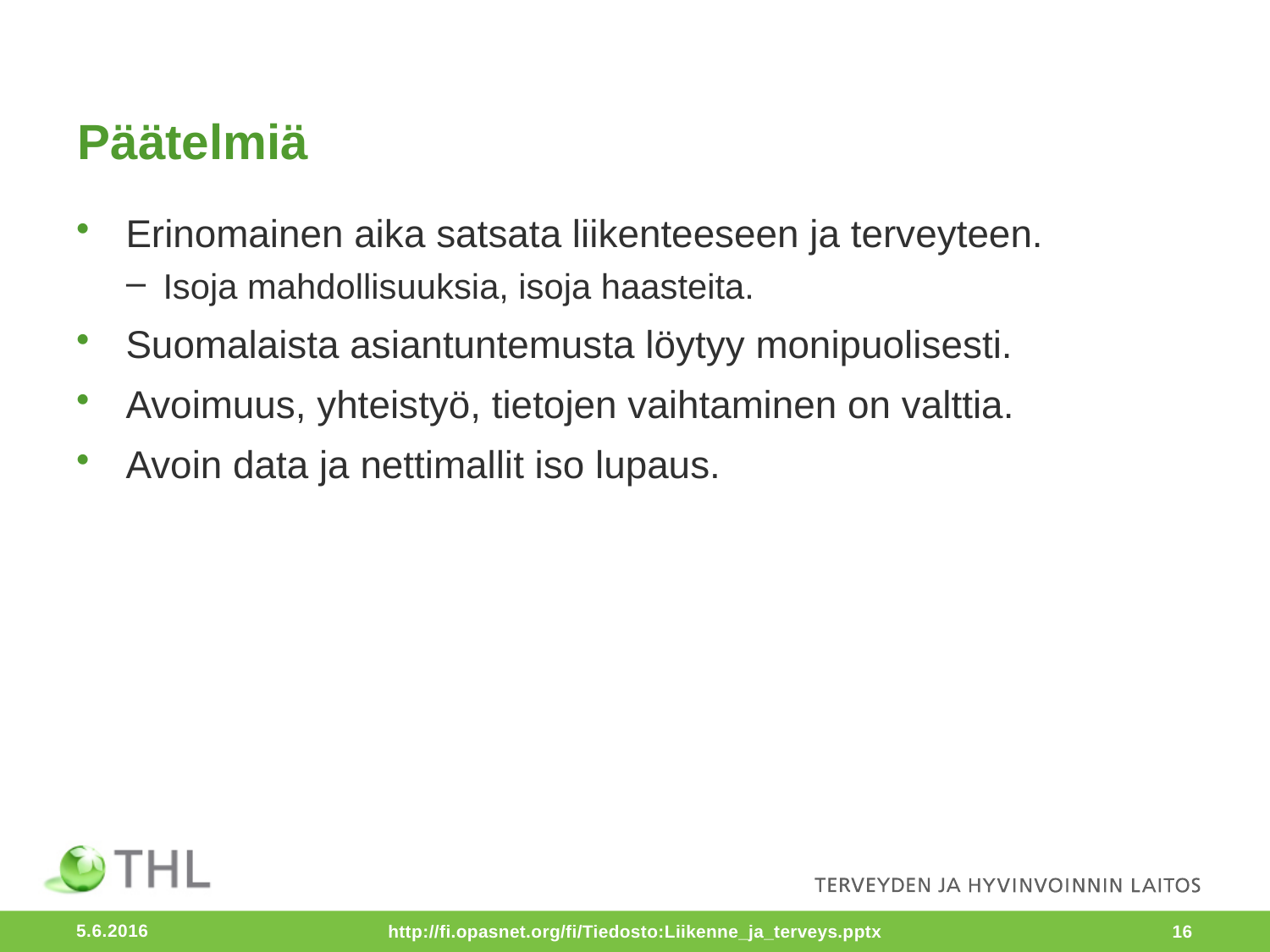

# Päätelmiä
Erinomainen aika satsata liikenteeseen ja terveyteen.
Isoja mahdollisuuksia, isoja haasteita.
Suomalaista asiantuntemusta löytyy monipuolisesti.
Avoimuus, yhteistyö, tietojen vaihtaminen on valttia.
Avoin data ja nettimallit iso lupaus.

5.6.2016
http://fi.opasnet.org/fi/Tiedosto:Liikenne_ja_terveys.pptx
16